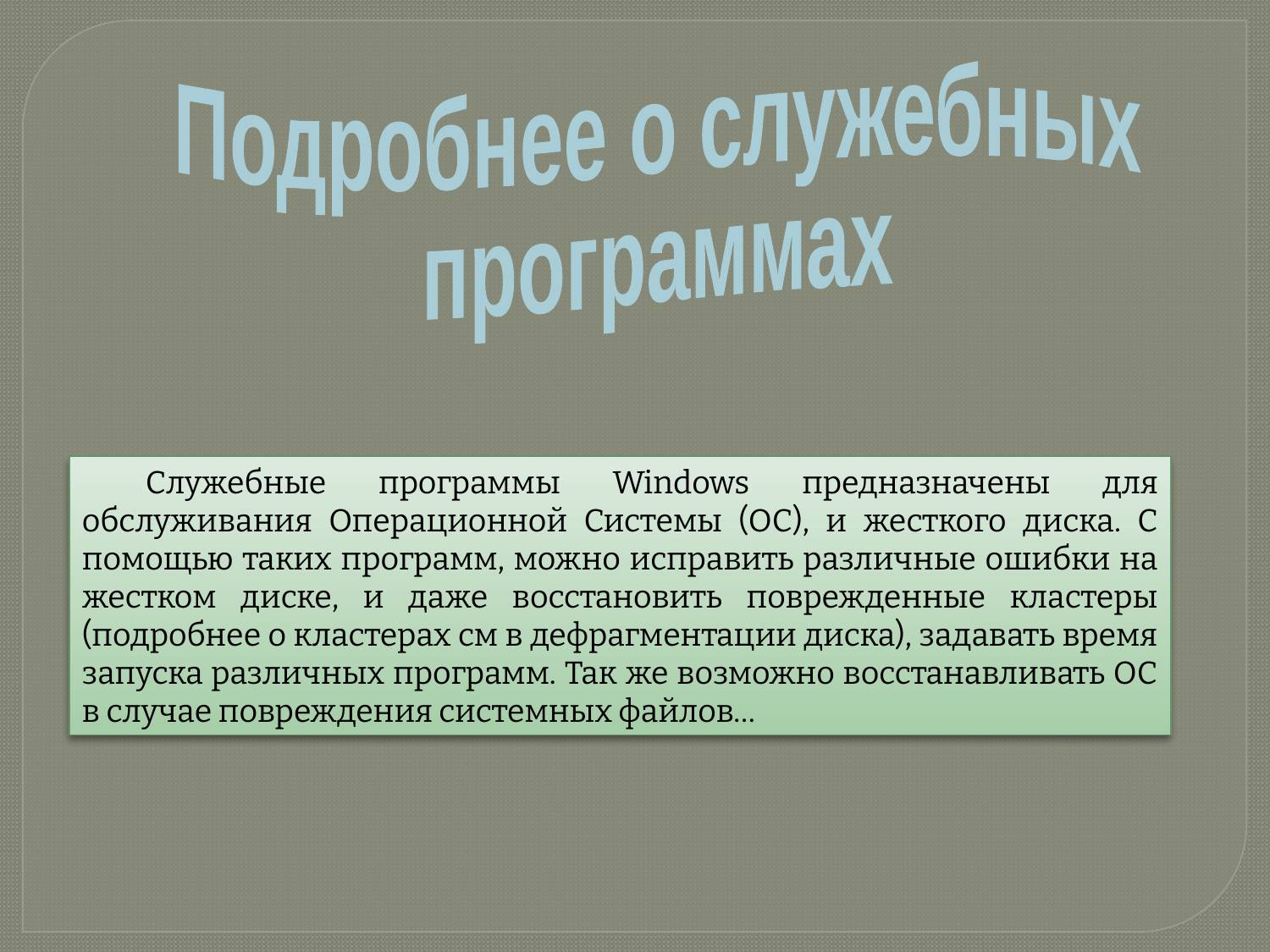

Подробнее о служебных
программах
Служебные программы Windows предназначены для обслуживания Операционной Системы (ОС), и жесткого диска. С помощью таких программ, можно исправить различные ошибки на жестком диске, и даже восстановить поврежденные кластеры (подробнее о кластерах см в дефрагментации диска), задавать время запуска различных программ. Так же возможно восстанавливать ОС в случае повреждения системных файлов…